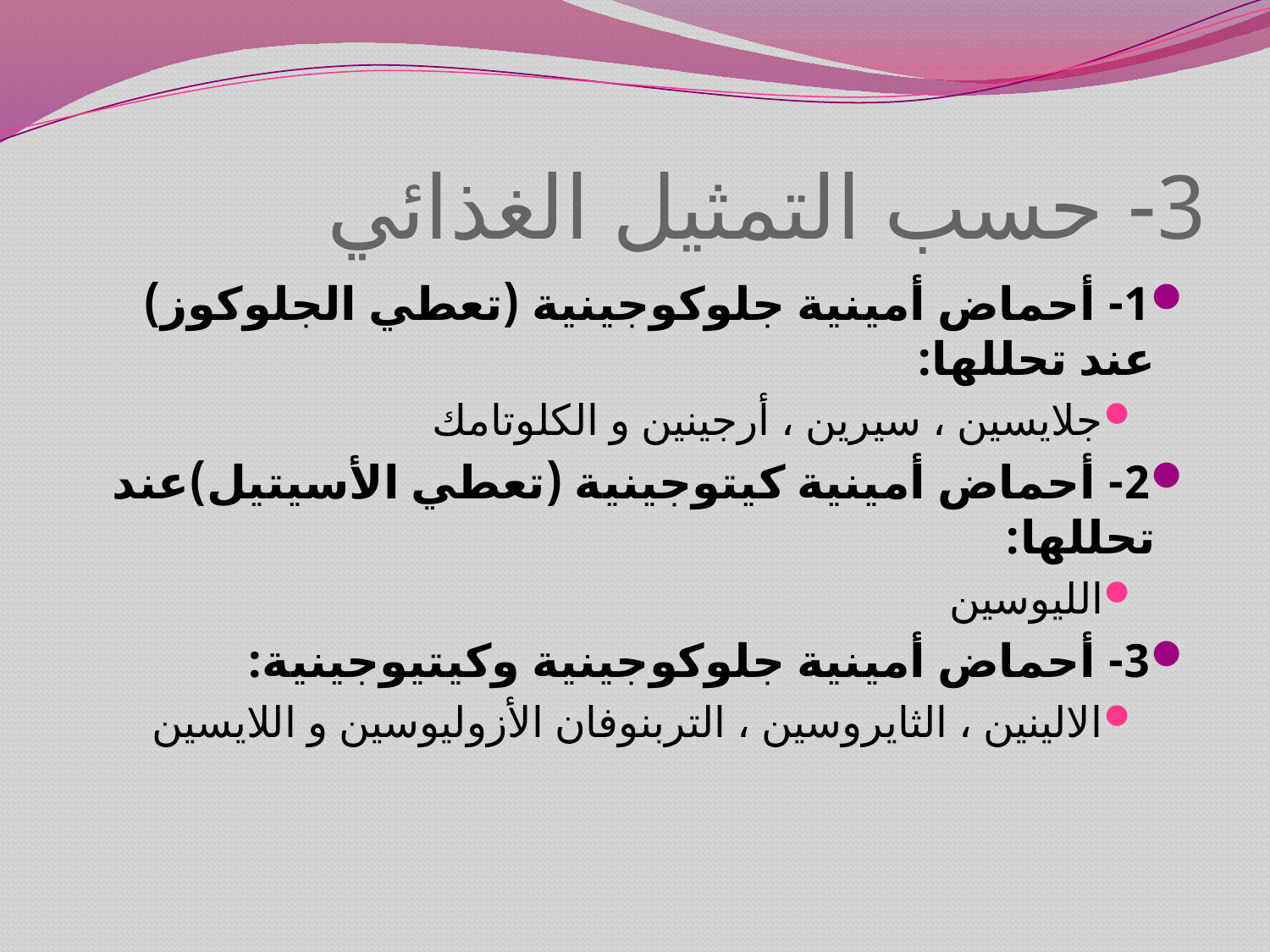

# 3- حسب التمثيل الغذائي
1- أحماض أمينية جلوكوجينية (تعطي الجلوكوز) عند تحللها:
جلايسين ، سيرين ، أرجينين و الكلوتامك
2- أحماض أمينية كيتوجينية (تعطي الأسيتيل)عند تحللها:
الليوسين
3- أحماض أمينية جلوكوجينية وكيتيوجينية:
الالينين ، الثايروسين ، التربنوفان الأزوليوسين و اللايسين